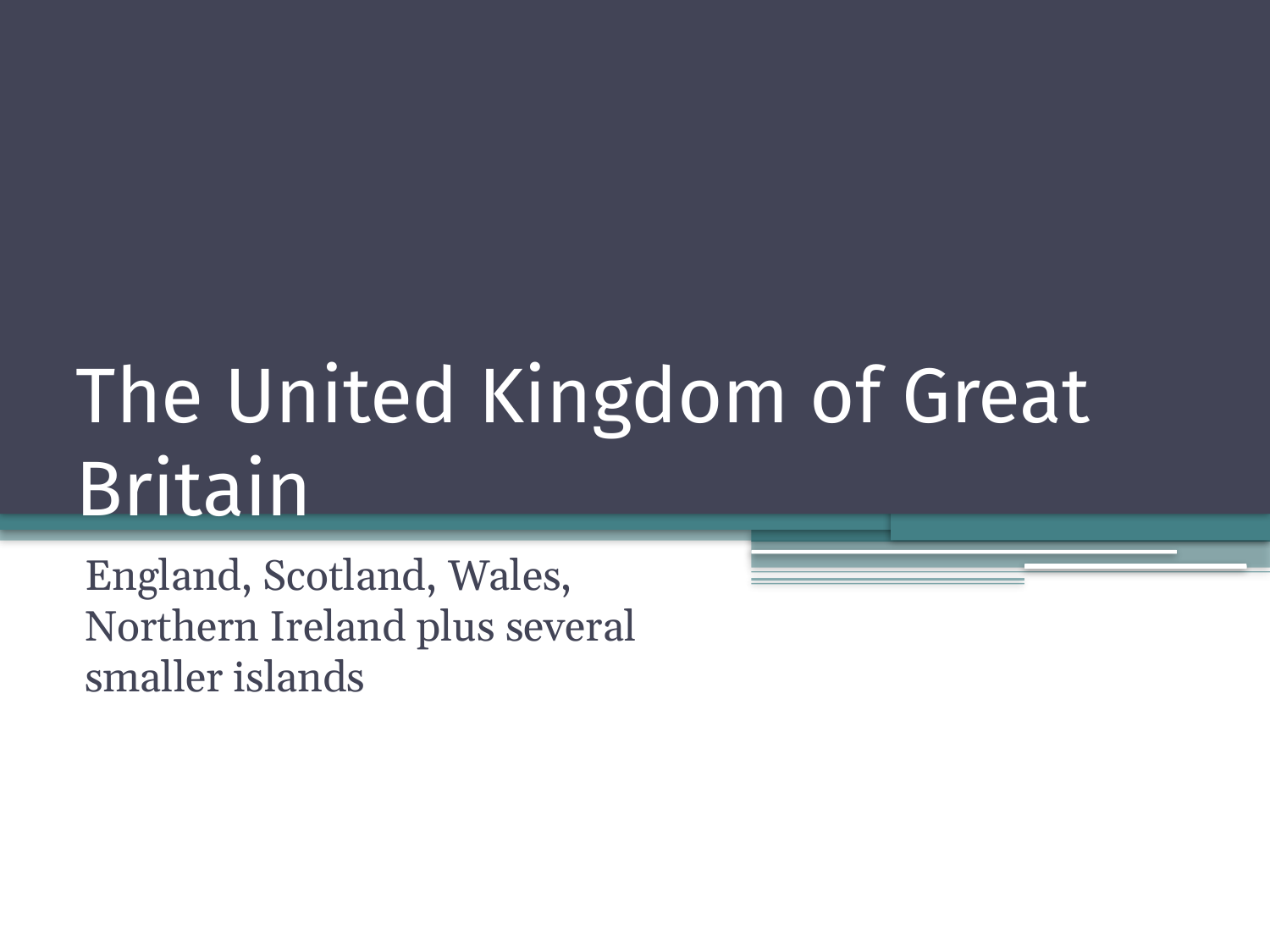

# The United Kingdom of Great Britain
England, Scotland, Wales, Northern Ireland plus several smaller islands